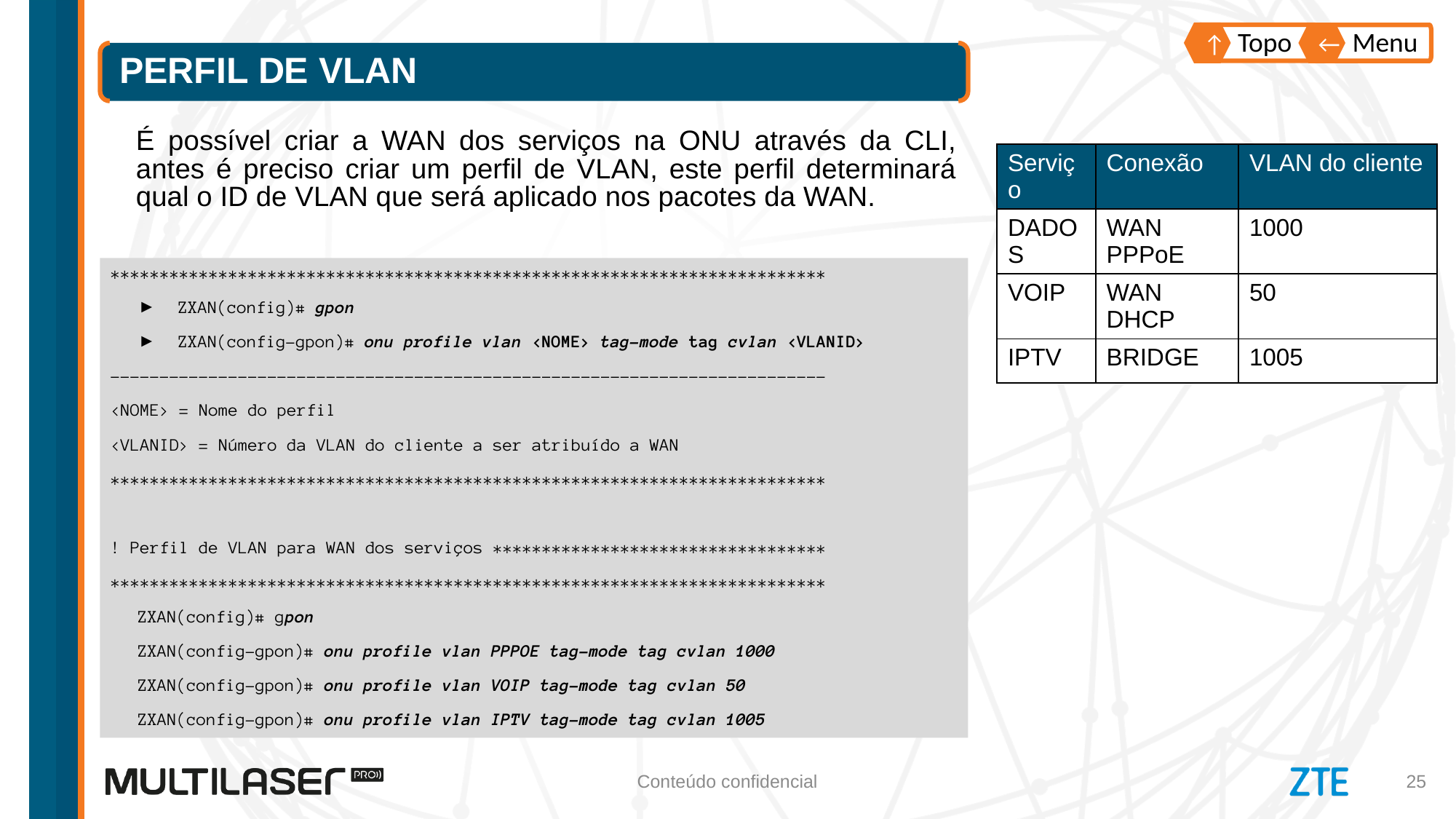

Topo
↑
Menu
←
# Perfil de VLAN
É possível criar a WAN dos serviços na ONU através da CLI, antes é preciso criar um perfil de VLAN, este perfil determinará qual o ID de VLAN que será aplicado nos pacotes da WAN.
| Serviço | Conexão | VLAN do cliente |
| --- | --- | --- |
| DADOS | WAN PPPoE | 1000 |
| VOIP | WAN DHCP | 50 |
| IPTV | BRIDGE | 1005 |
*************************************************************************
ZXAN(config)# gpon
ZXAN(config-gpon)# onu profile vlan <NOME> tag-mode tag cvlan <VLANID>
-------------------------------------------------------------------------
<NOME> = Nome do perfil
<VLANID> = Número da VLAN do cliente a ser atribuído a WAN
*************************************************************************

! Perfil de VLAN para WAN dos serviços **********************************
*************************************************************************
ZXAN(config)# gpon
ZXAN(config-gpon)# onu profile vlan PPPOE tag-mode tag cvlan 1000
ZXAN(config-gpon)# onu profile vlan VOIP tag-mode tag cvlan 50
ZXAN(config-gpon)# onu profile vlan IPTV tag-mode tag cvlan 1005

Conteúdo confidencial
25